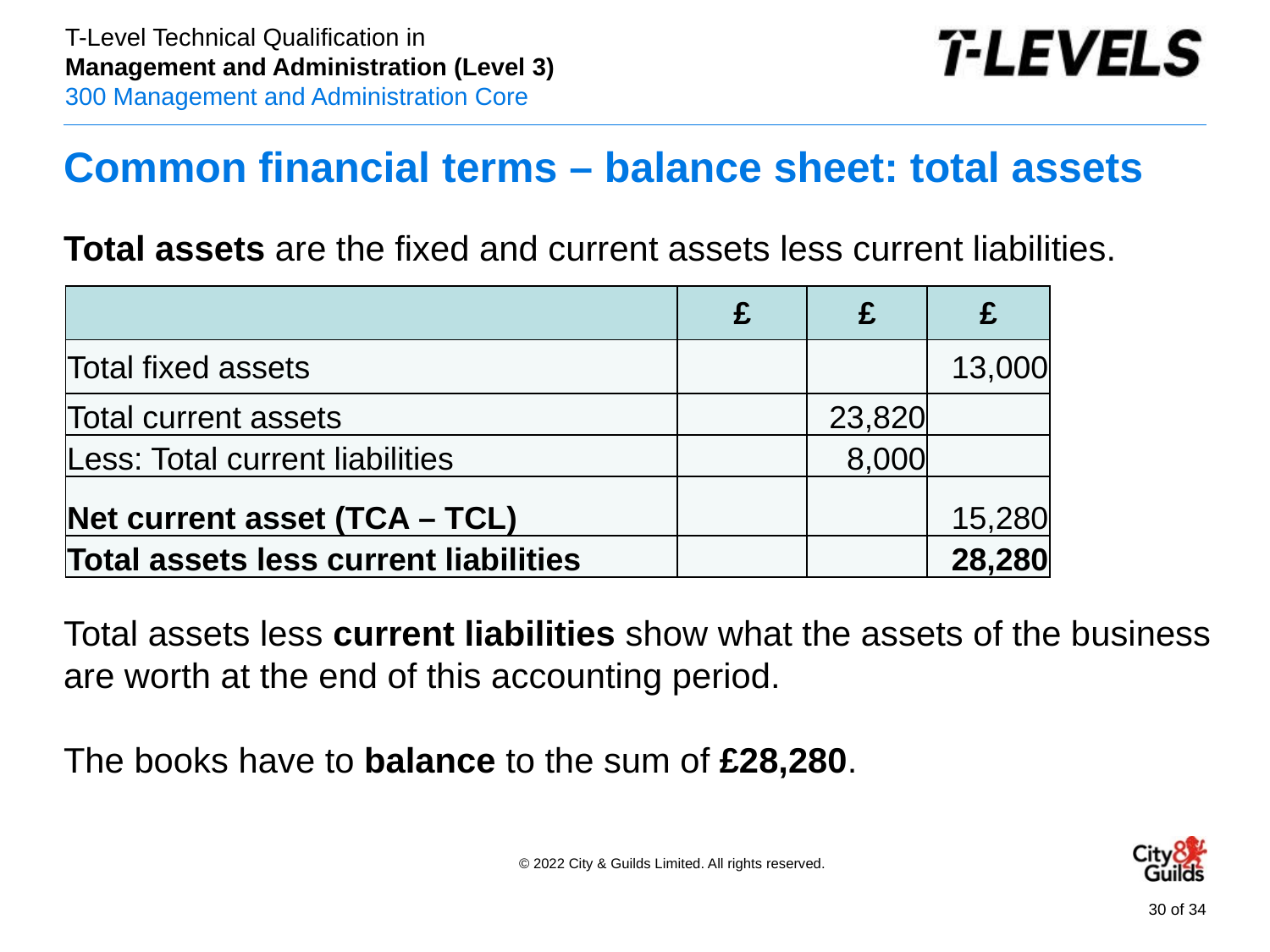

# Common financial terms – balance sheet: total assets
Total assets are the fixed and current assets less current liabilities.

Total assets less current liabilities show what the assets of the business are worth at the end of this accounting period.

The books have to balance to the sum of £28,280.

|  | £ | £ | £ |
| --- | --- | --- | --- |
| Total fixed assets |  |  | 13,000 |
| Total current assets |  | 23,820 |  |
| Less: Total current liabilities |  | 8,000 |  |
| Net current asset (TCA – TCL) |  |  | 15,280 |
| Total assets less current liabilities |  |  | 28,280 |